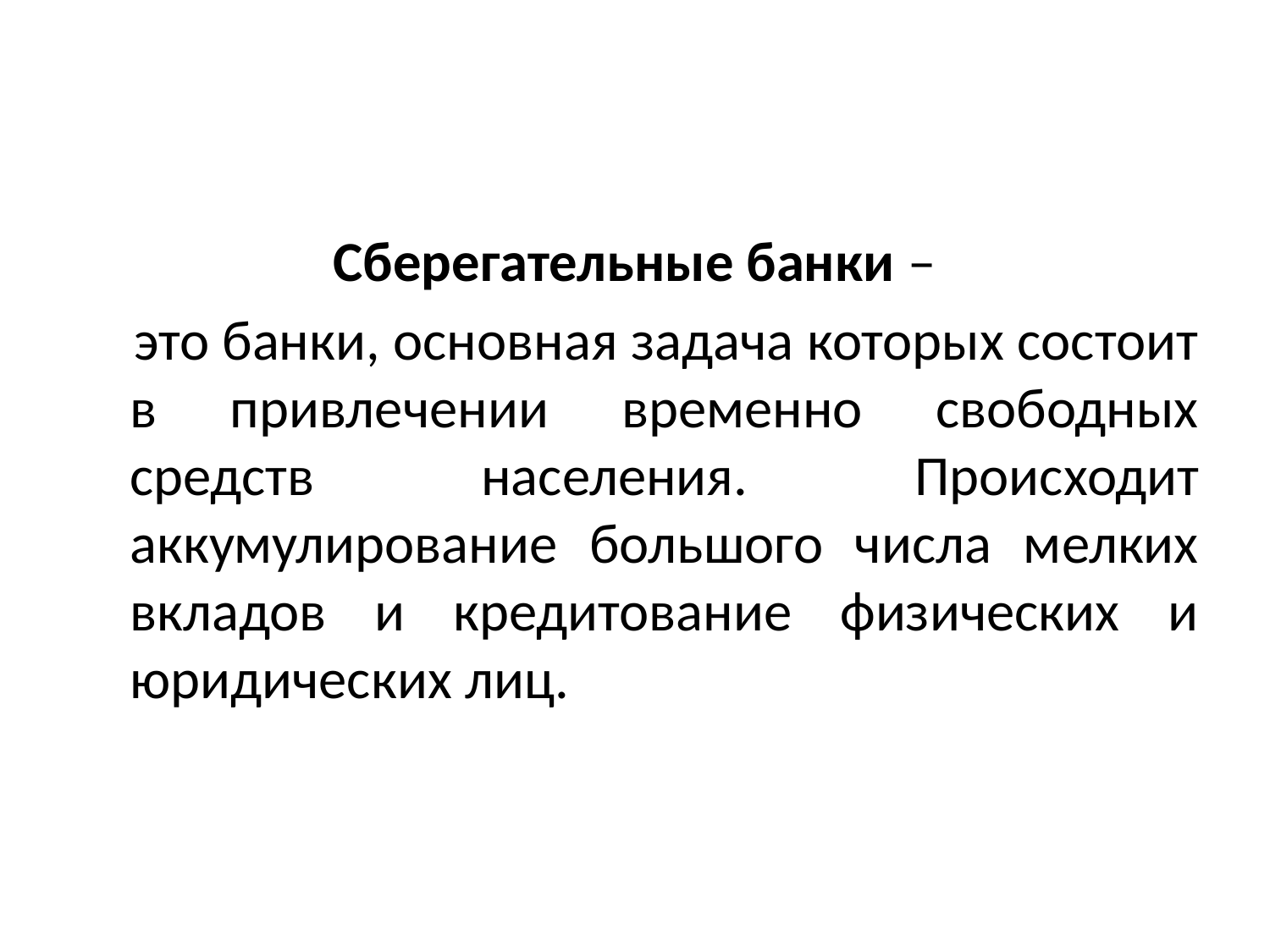

#
Сберегательные банки –
    это банки, основная задача которых состоит в привлечении временно свободных средств населения. Происходит аккумулирование большого числа мелких вкладов и кредитование физических и юридических лиц.